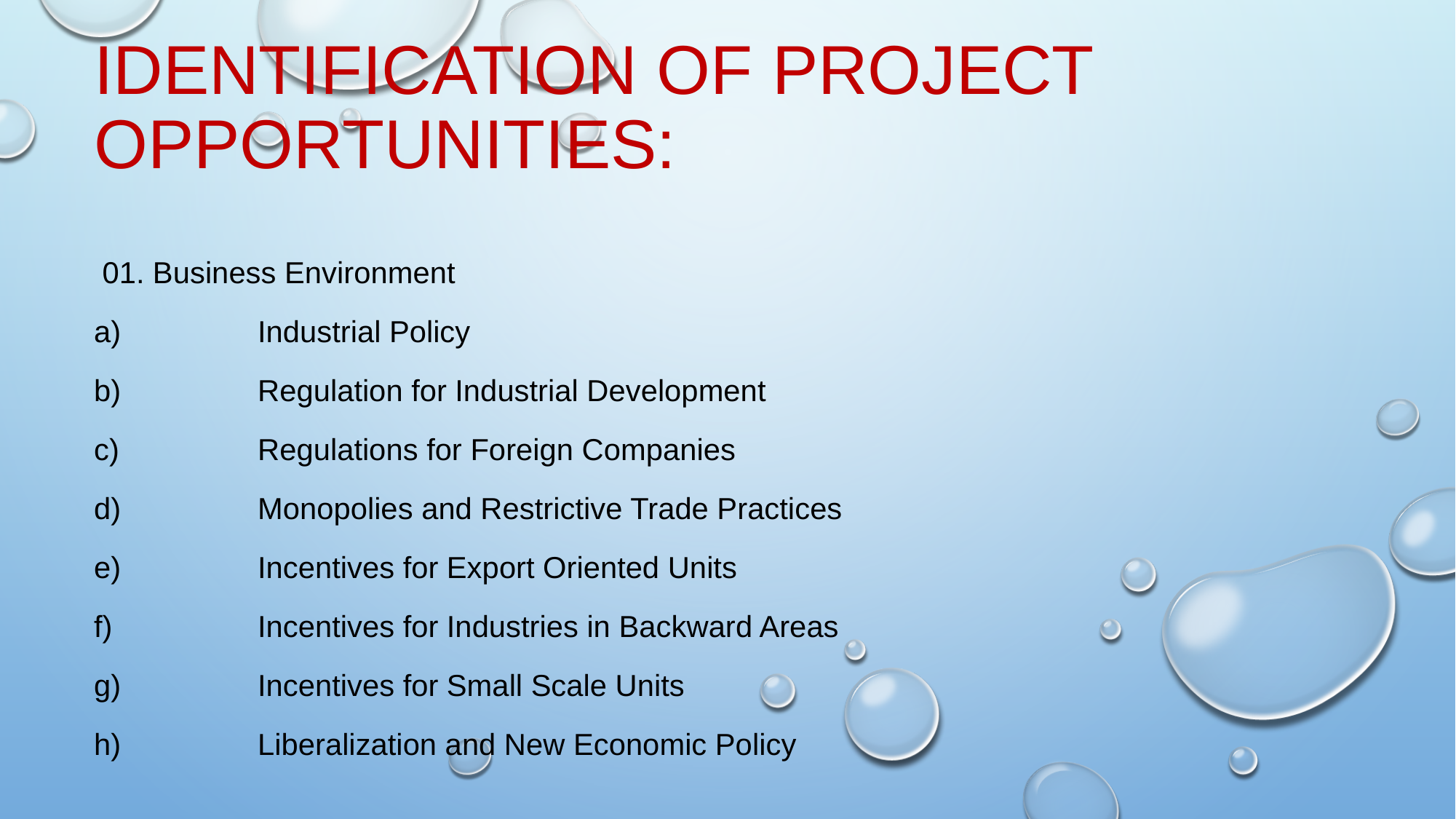

# Identification of project opportunities:

 01. Business Environment
	Industrial Policy
	Regulation for Industrial Development
	Regulations for Foreign Companies
	Monopolies and Restrictive Trade Practices
	Incentives for Export Oriented Units
	Incentives for Industries in Backward Areas
	Incentives for Small Scale Units
	Liberalization and New Economic Policy